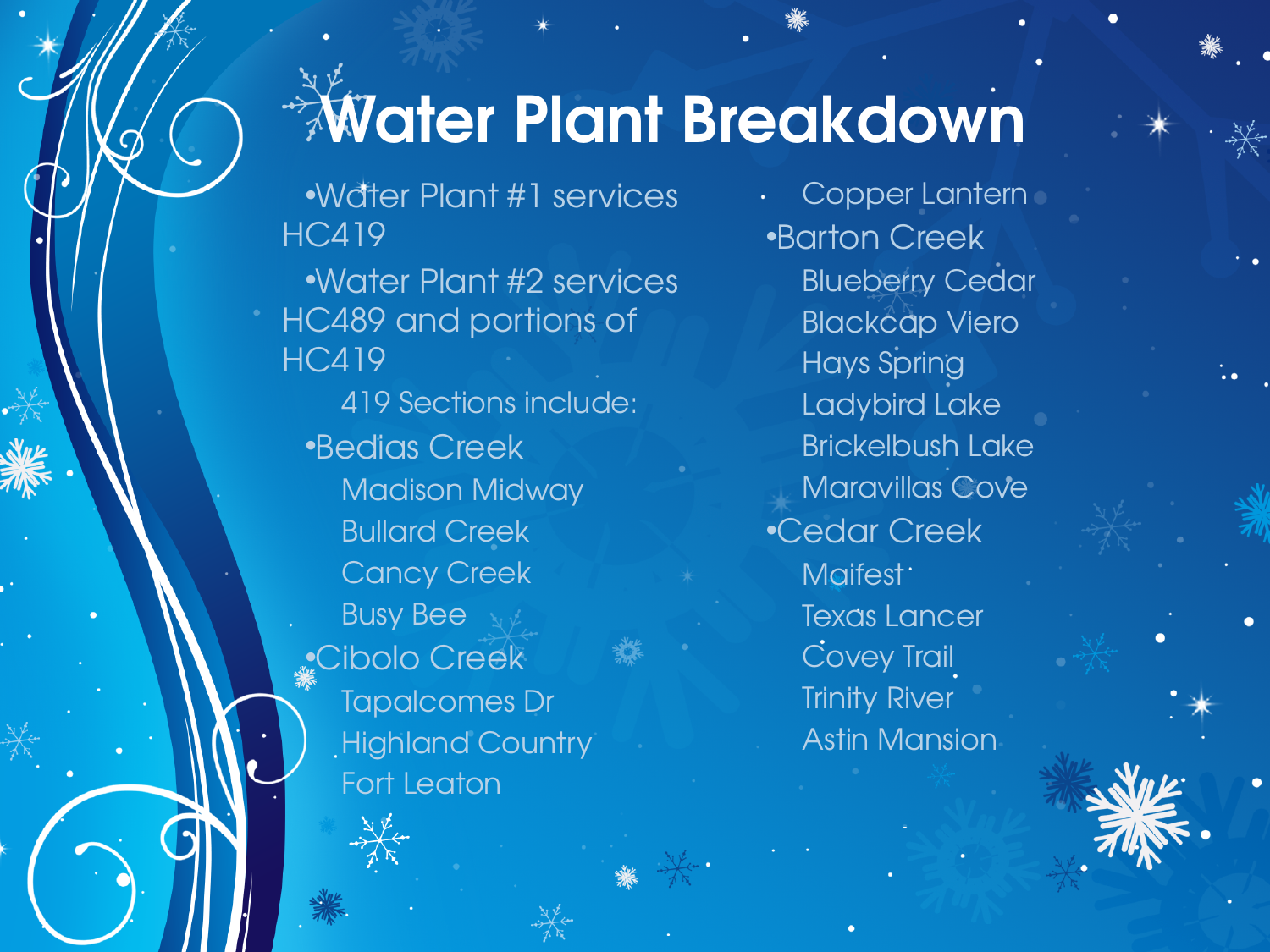

# Water Plant Breakdown
Water Plant #1 services HC419
Water Plant #2 services HC489 and portions of HC419
419 Sections include:
Bedias Creek
Madison Midway
Bullard Creek
Cancy Creek
Busy Bee
Cibolo Creek
Tapalcomes Dr
Highland Country
Fort Leaton
Copper Lantern
Barton Creek
Blueberry Cedar
Blackcap Viero
Hays Spring
Ladybird Lake
Brickelbush Lake
Maravillas Cove
Cedar Creek
Maifest
Texas Lancer
Covey Trail
Trinity River
Astin Mansion